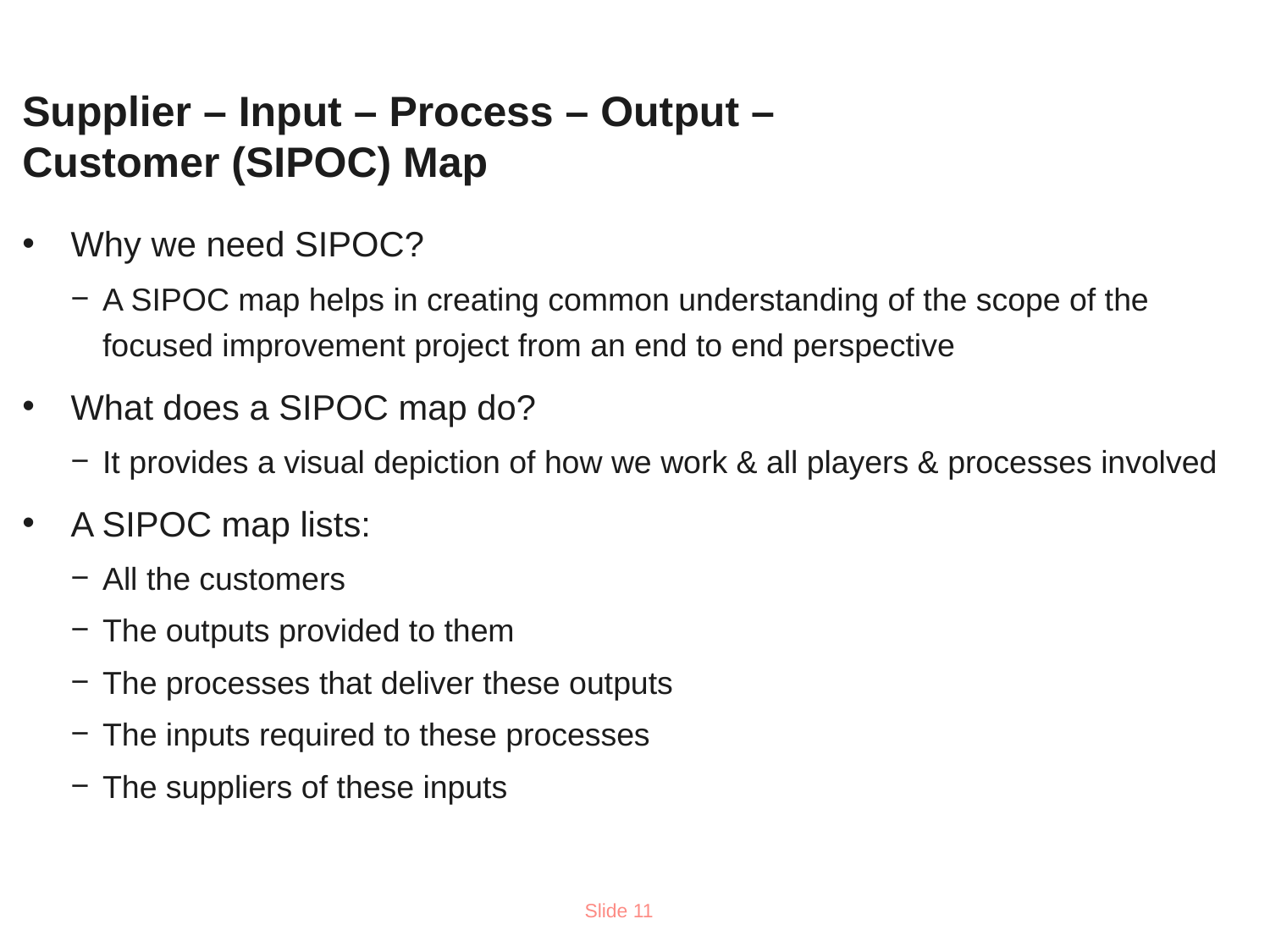

# Supplier – Input – Process – Output – Customer (SIPOC) Map
Why we need SIPOC?
A SIPOC map helps in creating common understanding of the scope of the focused improvement project from an end to end perspective
What does a SIPOC map do?
It provides a visual depiction of how we work & all players & processes involved
A SIPOC map lists:
All the customers
The outputs provided to them
The processes that deliver these outputs
The inputs required to these processes
The suppliers of these inputs